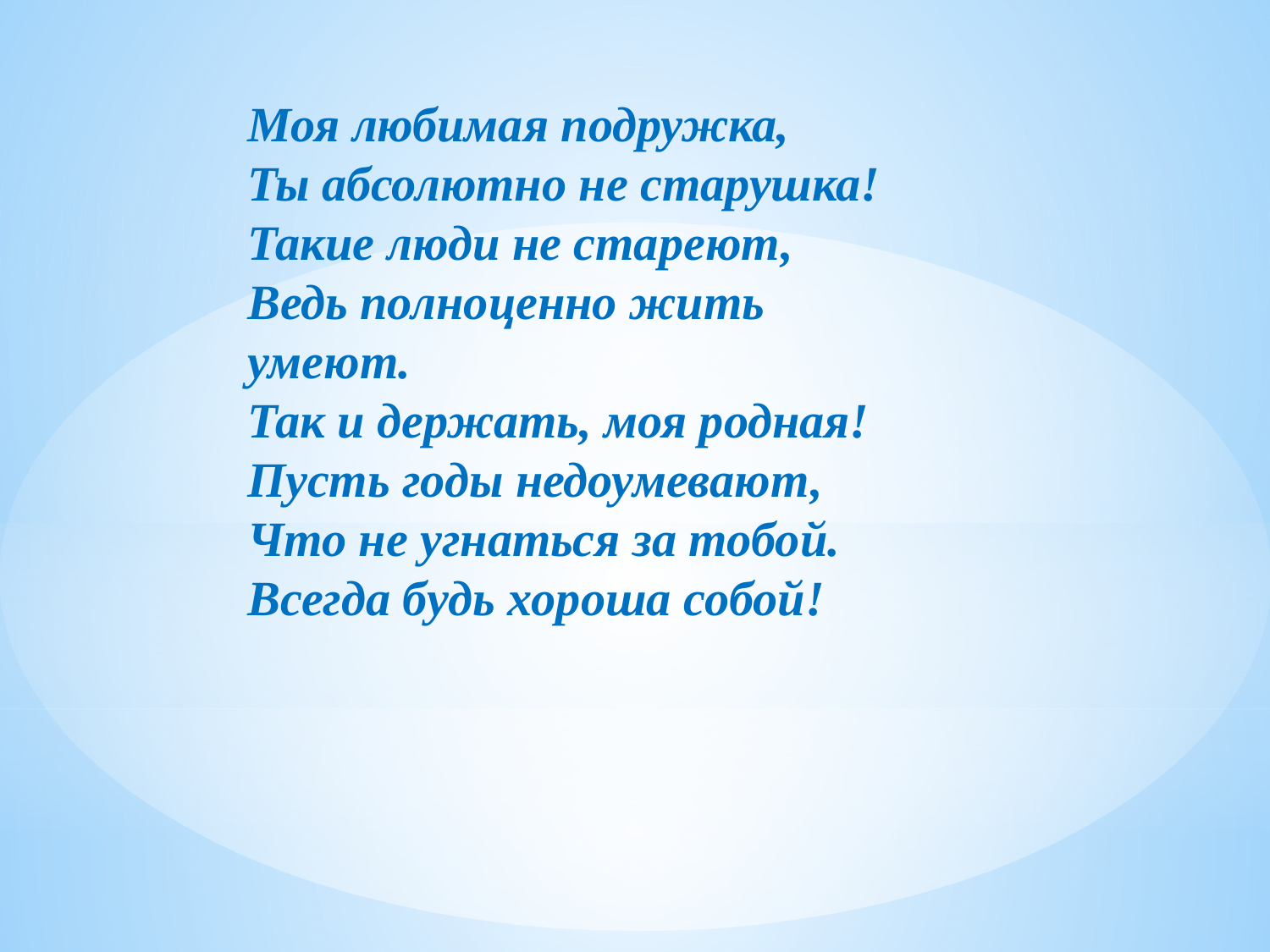

Моя любимая подружка,
Ты абсолютно не старушка!
Такие люди не стареют,
Ведь полноценно жить умеют.
Так и держать, моя родная!
Пусть годы недоумевают,
Что не угнаться за тобой.
Всегда будь хороша собой!